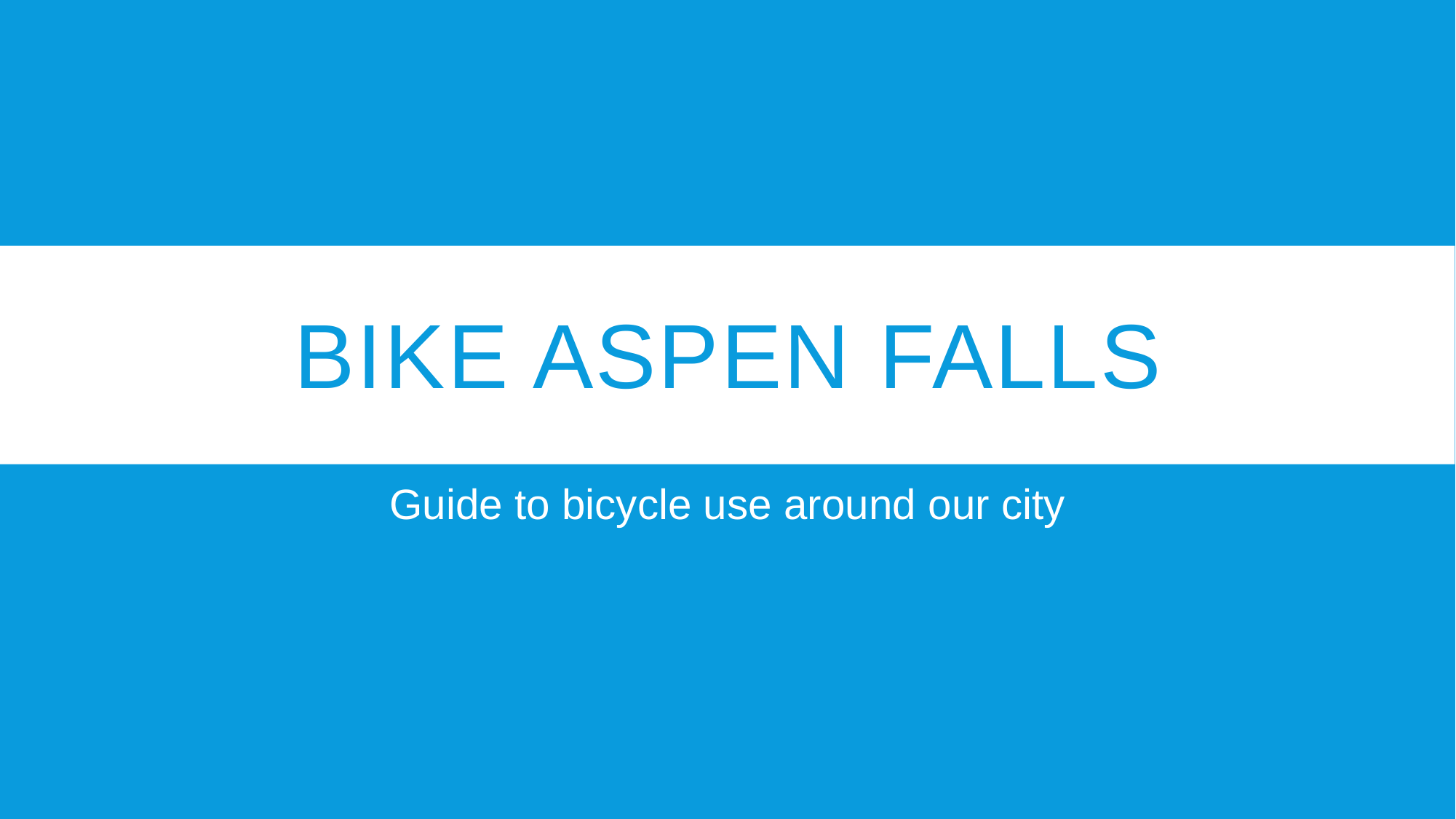

# Bike Aspen Falls
Guide to bicycle use around our city